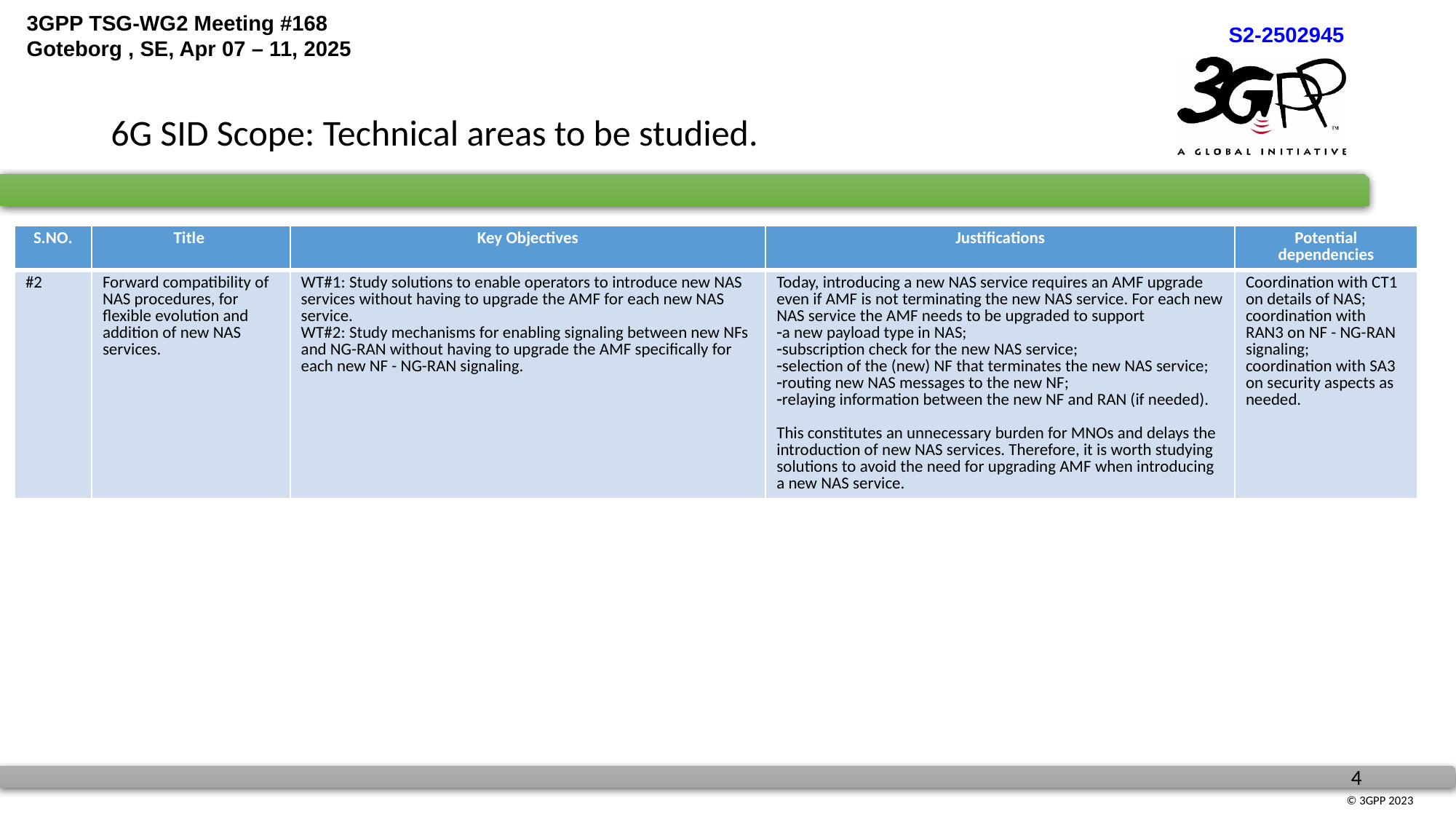

# 6G SID Scope: Technical areas to be studied.
| S.NO. | Title | Key Objectives | Justifications | Potential dependencies |
| --- | --- | --- | --- | --- |
| #2 | Forward compatibility of NAS procedures, for flexible evolution and addition of new NAS services. | WT#1: Study solutions to enable operators to introduce new NAS services without having to upgrade the AMF for each new NAS service. WT#2: Study mechanisms for enabling signaling between new NFs and NG-RAN without having to upgrade the AMF specifically for each new NF - NG-RAN signaling. | Today, introducing a new NAS service requires an AMF upgrade even if AMF is not terminating the new NAS service. For each new NAS service the AMF needs to be upgraded to support a new payload type in NAS; subscription check for the new NAS service; selection of the (new) NF that terminates the new NAS service; routing new NAS messages to the new NF; relaying information between the new NF and RAN (if needed). This constitutes an unnecessary burden for MNOs and delays the introduction of new NAS services. Therefore, it is worth studying solutions to avoid the need for upgrading AMF when introducing a new NAS service. | Coordination with CT1 on details of NAS; coordination with RAN3 on NF - NG-RAN signaling; coordination with SA3 on security aspects as needed. |